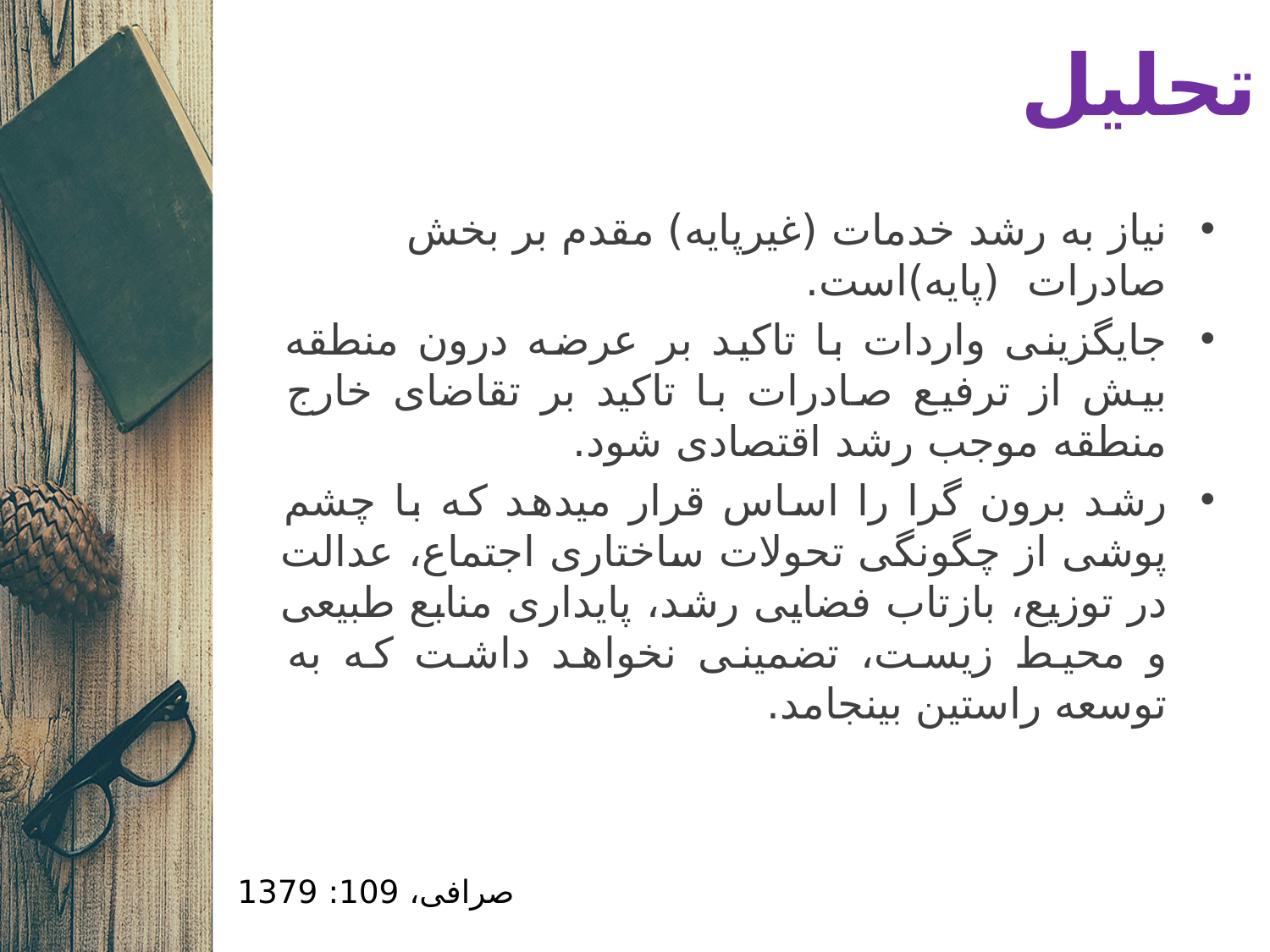

# تحلیل
نیاز به رشد خدمات (غیرپایه) مقدم بر بخش صادرات  (پایه)است.
جایگزینی واردات با تاکید بر عرضه درون منطقه بیش از ترفیع صادرات با تاکید بر تقاضای خارج منطقه موجب رشد اقتصادی شود.
رشد برون گرا را اساس قرار میدهد که با چشم پوشی از چگونگی تحولات ساختاری اجتماع، عدالت در توزیع، بازتاب فضایی رشد، پایداری منابع طبیعی و محیط زیست، تضمینی نخواهد داشت که به توسعه راستین بینجامد.
صرافی، 109: 1379